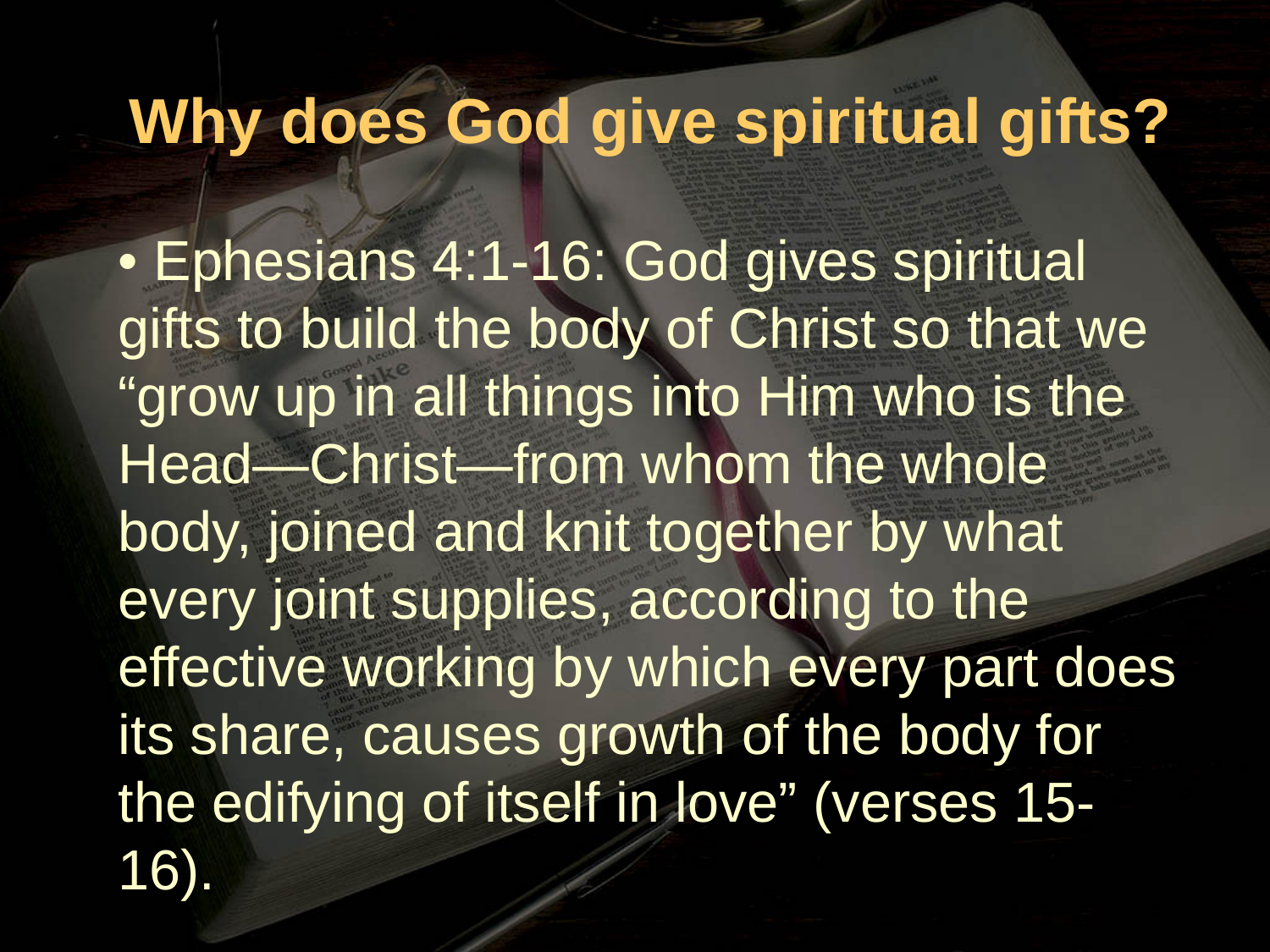

Why does God give spiritual gifts?

• Ephesians 4:1-16: God gives spiritual gifts to build the body of Christ so that we “grow up in all things into Him who is the Head—Christ—from whom the whole body, joined and knit together by what every joint supplies, according to the effective working by which every part does its share, causes growth of the body for the edifying of itself in love” (verses 15-16).